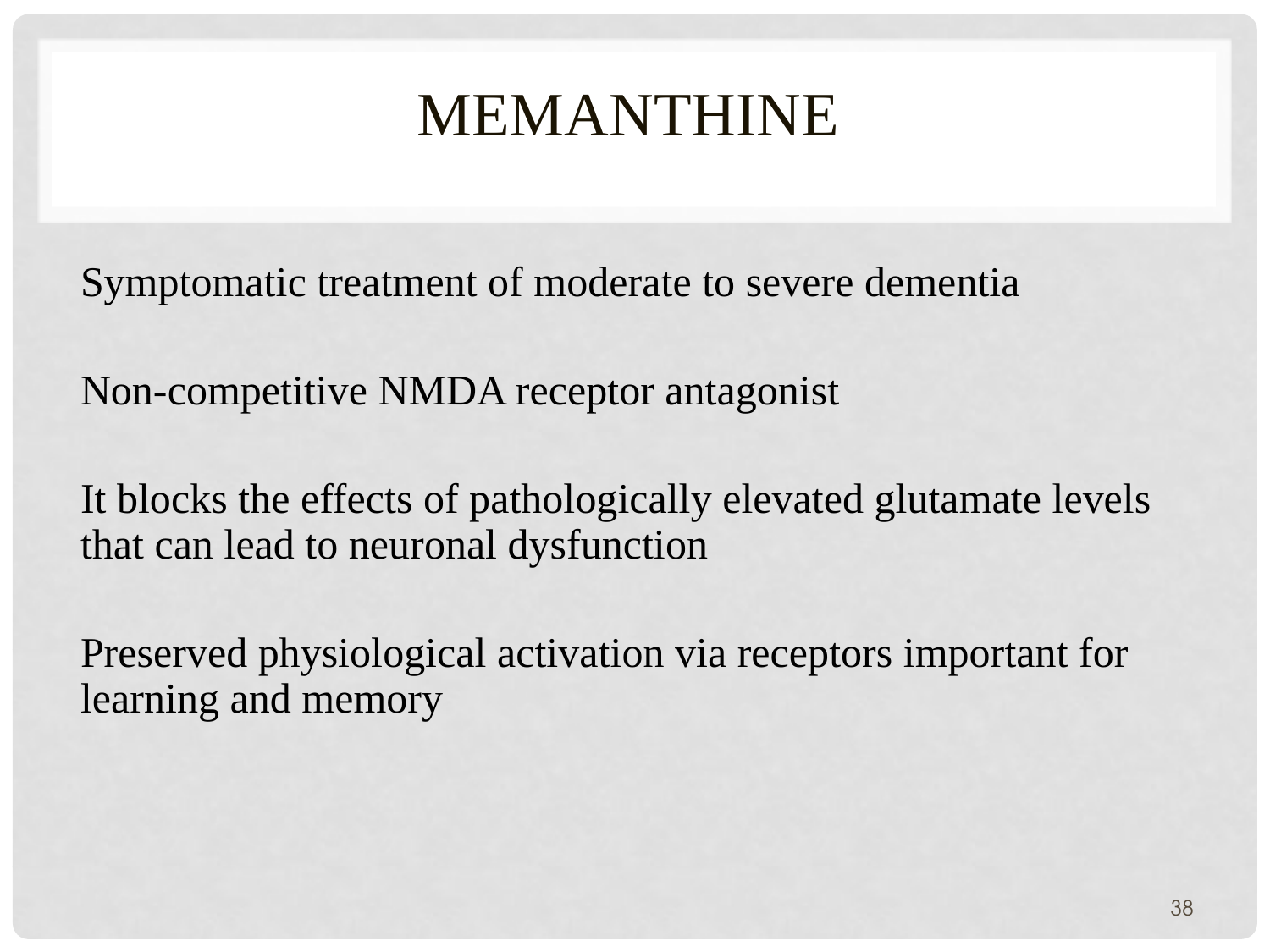

# MEMANTHINE
Symptomatic treatment of moderate to severe dementia

Non-competitive NMDA receptor antagonist

It blocks the effects of pathologically elevated glutamate levels that can lead to neuronal dysfunction

Preserved physiological activation via receptors important for learning and memory
38